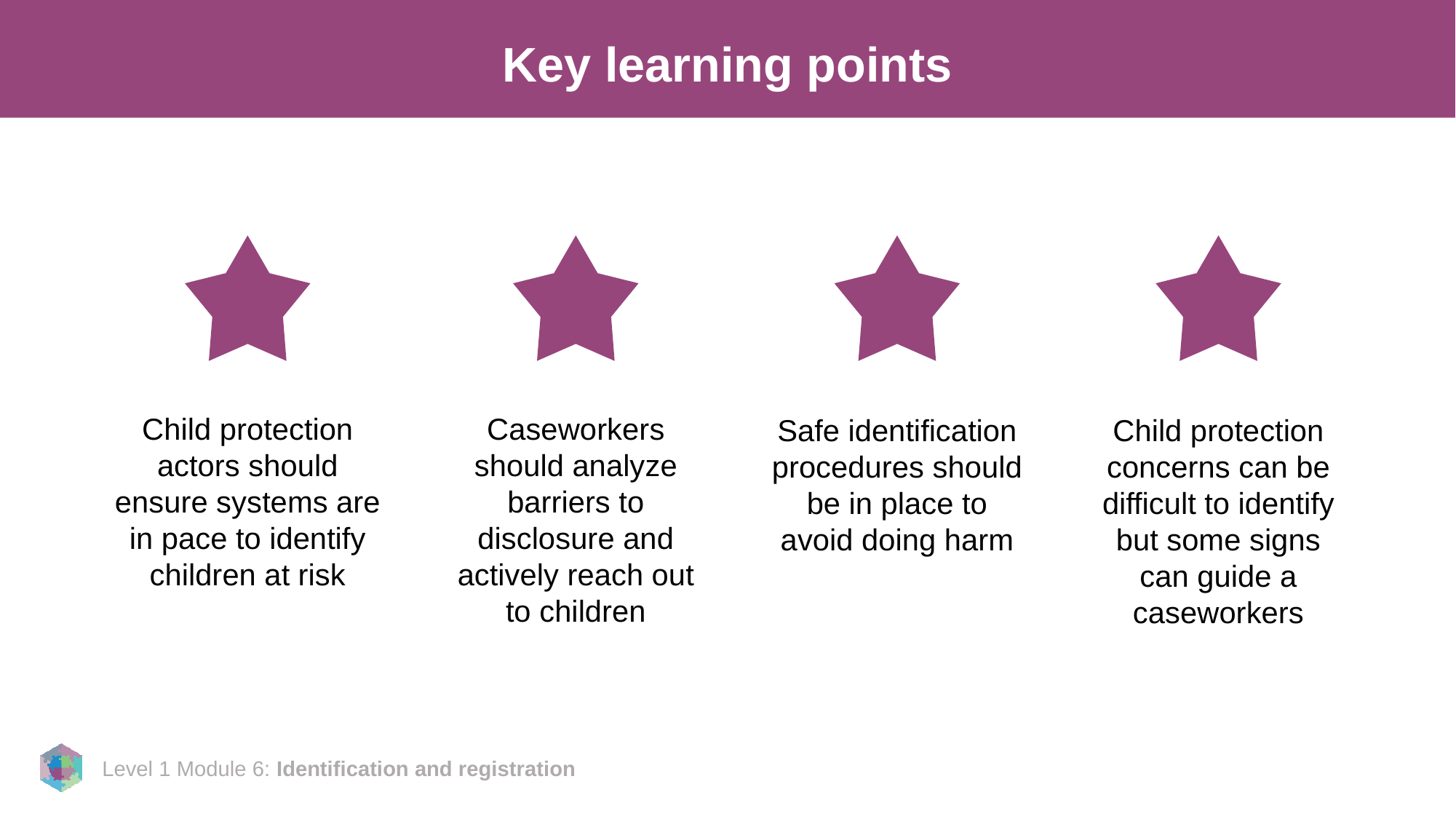

# Key learning points

Child protection actors should ensure systems are in pace to identify children at risk
Caseworkers should analyze barriers to disclosure and actively reach out to children
Safe identification procedures should be in place to avoid doing harm
Child protection concerns can be difficult to identify but some signs can guide a caseworkers